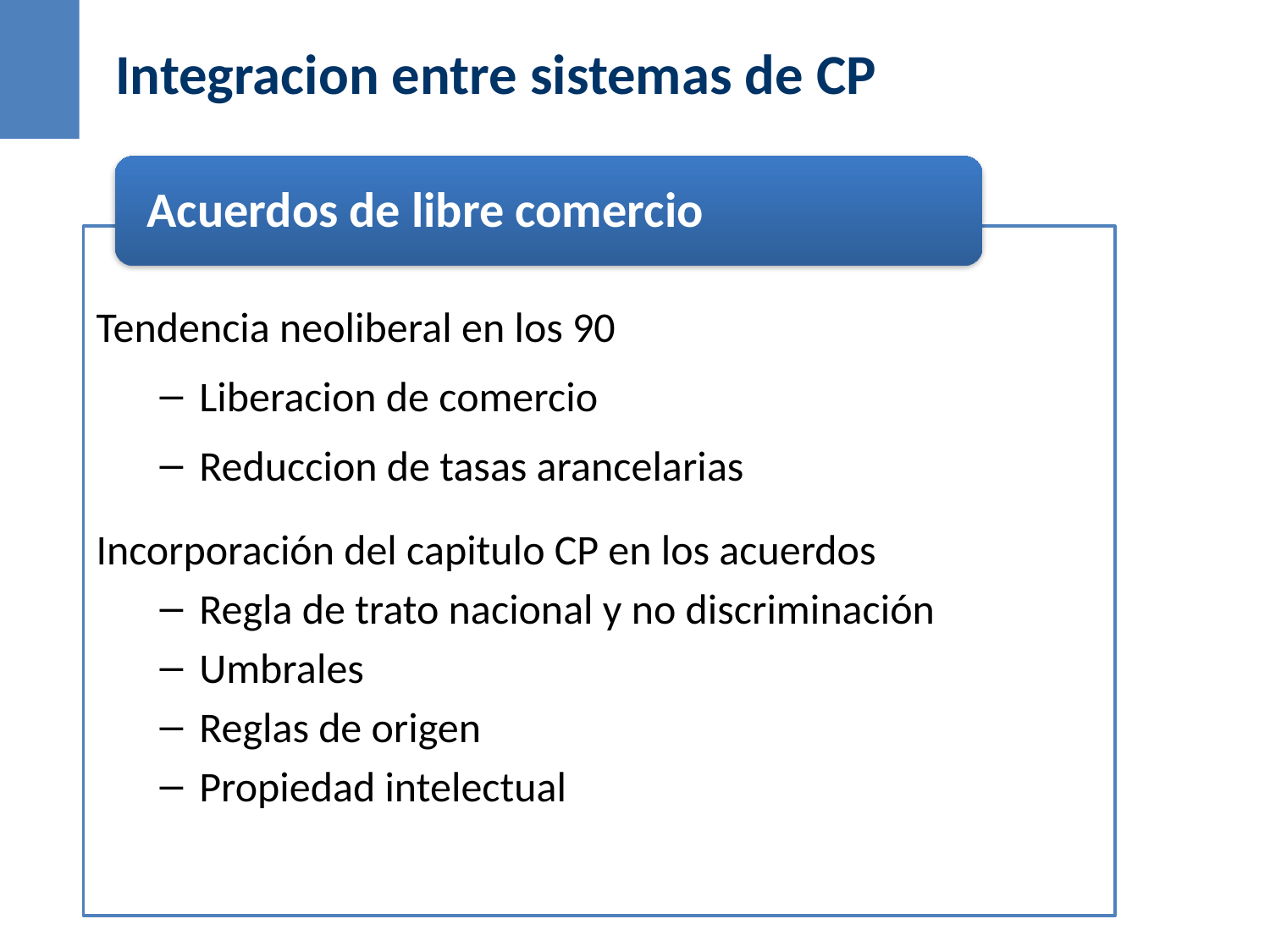

Integracion entre sistemas de CP

Acuerdos de libre comercio

Tendencia neoliberal en los 90
Liberacion de comercio
Reduccion de tasas arancelarias

Incorporación del capitulo CP en los acuerdos
Regla de trato nacional y no discriminación
Umbrales
Reglas de origen
Propiedad intelectual